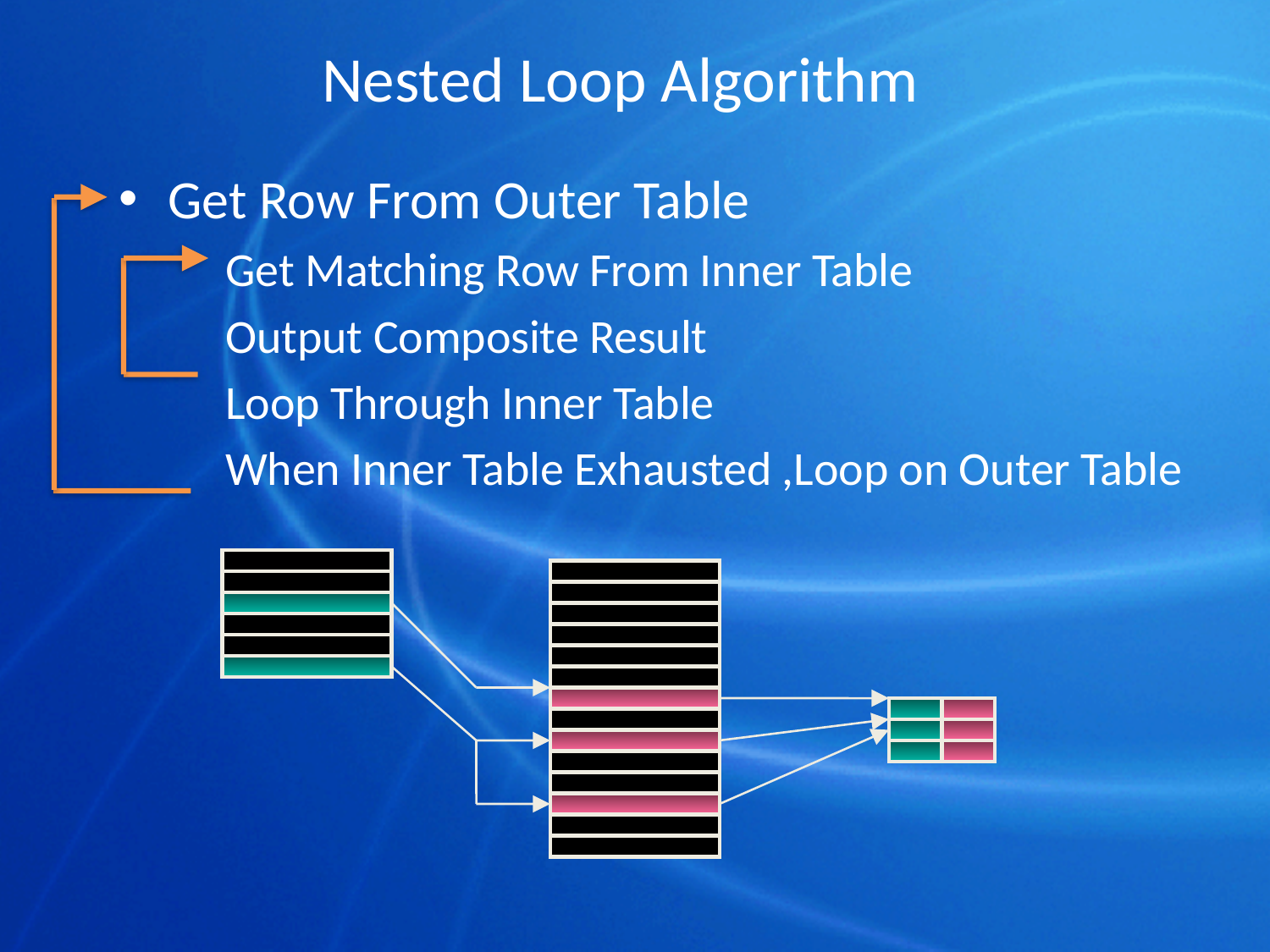

# Nested Loop Algorithm
Get Row From Outer Table
Get Matching Row From Inner Table
Output Composite Result
Loop Through Inner Table
When Inner Table Exhausted ,Loop on Outer Table